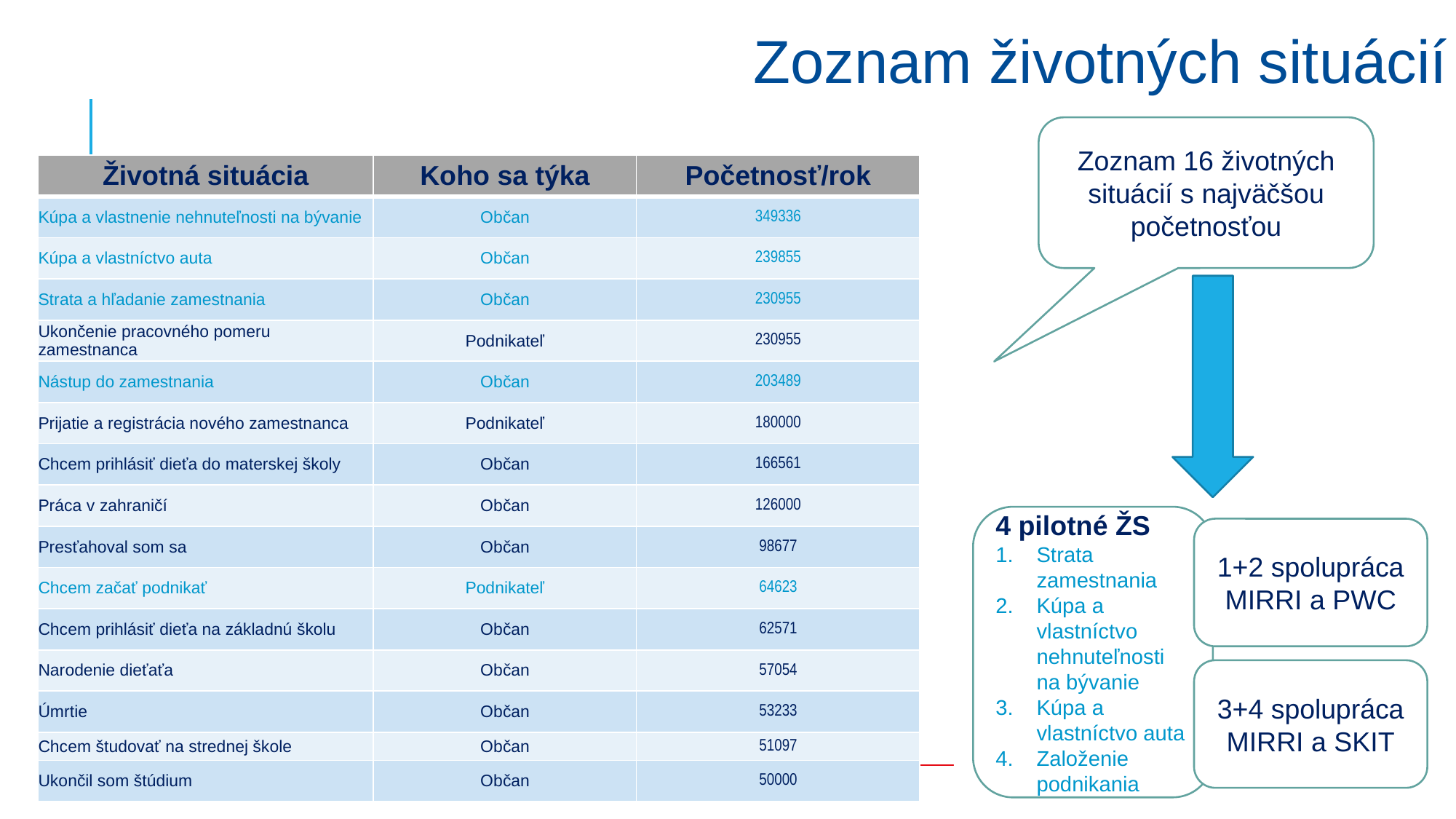

Zoznam životných situácií
Zoznam 16 životných situácií s najväčšou početnosťou
| Životná situácia | Koho sa týka | Početnosť/rok |
| --- | --- | --- |
| Kúpa a vlastnenie nehnuteľnosti na bývanie | Občan | 349336 |
| Kúpa a vlastníctvo auta | Občan | 239855 |
| Strata a hľadanie zamestnania | Občan | 230955 |
| Ukončenie pracovného pomeru zamestnanca | Podnikateľ | 230955 |
| Nástup do zamestnania | Občan | 203489 |
| Prijatie a registrácia nového zamestnanca | Podnikateľ | 180000 |
| Chcem prihlásiť dieťa do materskej školy | Občan | 166561 |
| Práca v zahraničí | Občan | 126000 |
| Presťahoval som sa | Občan | 98677 |
| Chcem začať podnikať | Podnikateľ | 64623 |
| Chcem prihlásiť dieťa na základnú školu | Občan | 62571 |
| Narodenie dieťaťa | Občan | 57054 |
| Úmrtie | Občan | 53233 |
| Chcem študovať na strednej škole | Občan | 51097 |
| Ukončil som štúdium | Občan | 50000 |

4 pilotné ŽS
Strata zamestnania
Kúpa a vlastníctvo nehnuteľnosti na bývanie
Kúpa a vlastníctvo auta
Založenie podnikania
1+2 spolupráca MIRRI a PWC
3+4 spolupráca MIRRI a SKIT